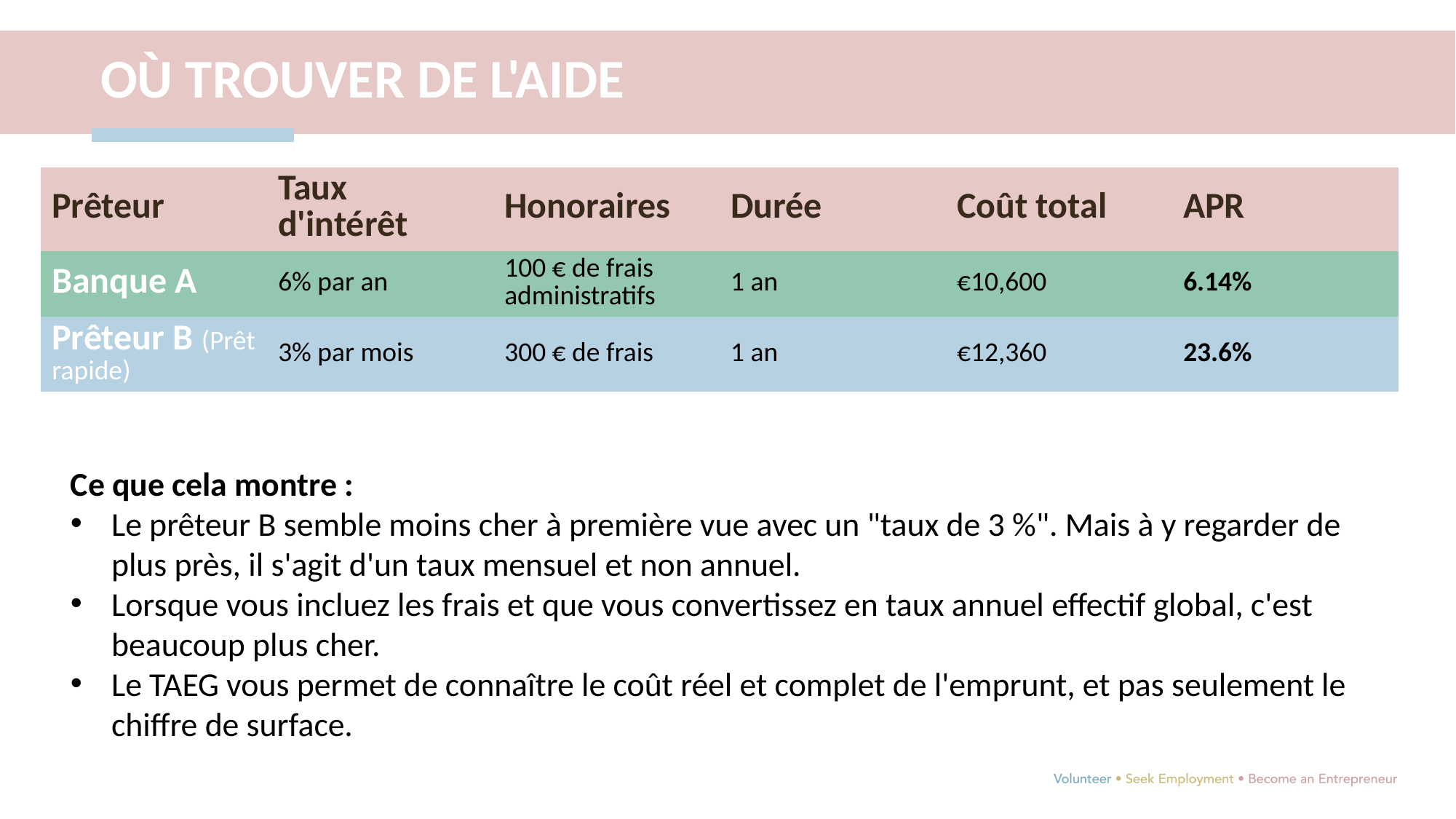

OÙ TROUVER DE L'AIDE

| Prêteur | Taux d'intérêt | Honoraires | Durée | Coût total | APR |
| --- | --- | --- | --- | --- | --- |
| Banque A | 6% par an | 100 € de frais administratifs | 1 an | €10,600 | 6.14% |
| Prêteur B (Prêt rapide) | 3% par mois | 300 € de frais | 1 an | €12,360 | 23.6% |
Ce que cela montre :
Le prêteur B semble moins cher à première vue avec un "taux de 3 %". Mais à y regarder de plus près, il s'agit d'un taux mensuel et non annuel.
Lorsque vous incluez les frais et que vous convertissez en taux annuel effectif global, c'est beaucoup plus cher.
Le TAEG vous permet de connaître le coût réel et complet de l'emprunt, et pas seulement le chiffre de surface.